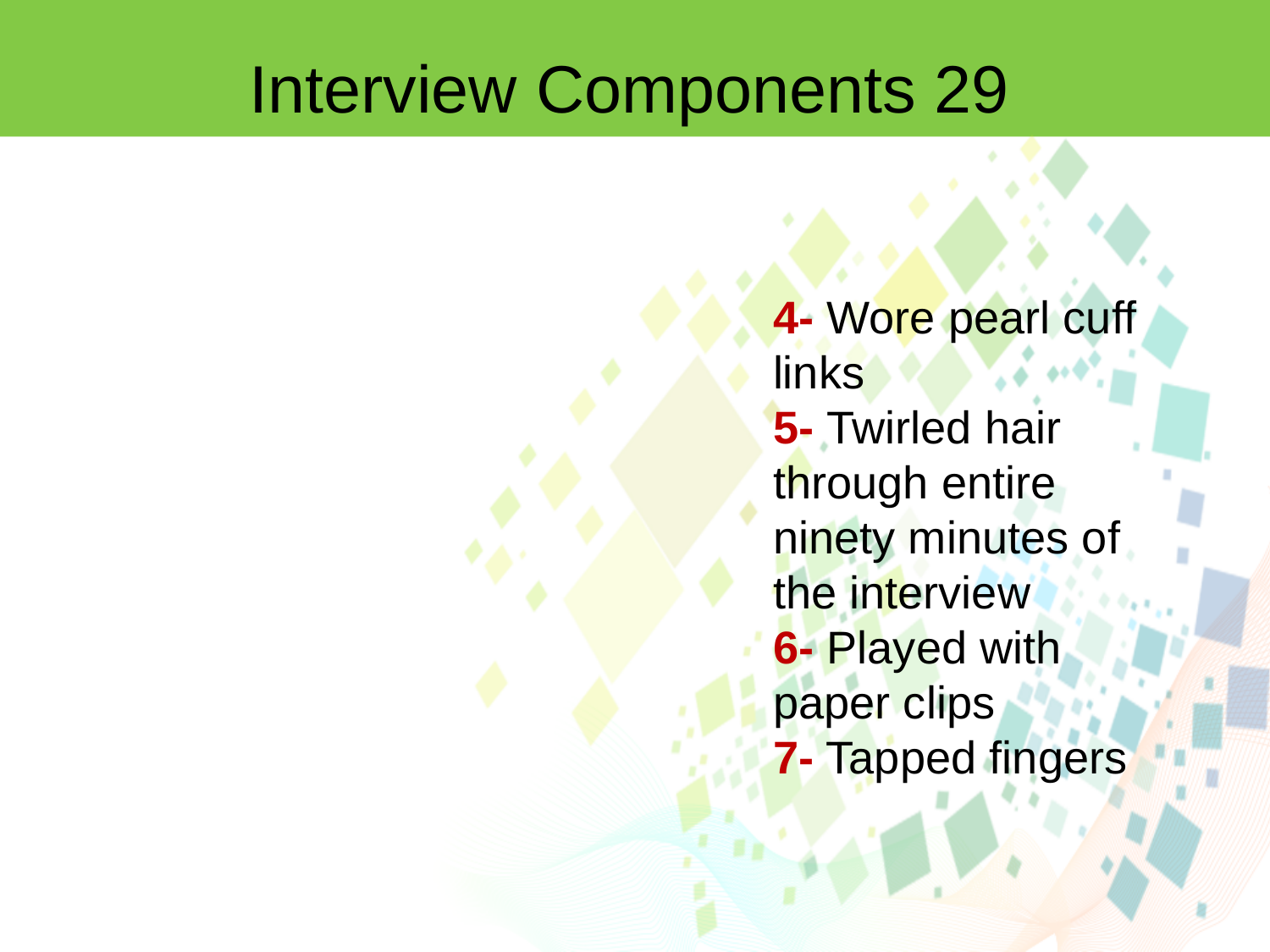

Interview Components 29
4- Wore pearl cuff links
5- Twirled hair through entire ninety minutes of the interview
6- Played with paper clips
7- Tapped fingers